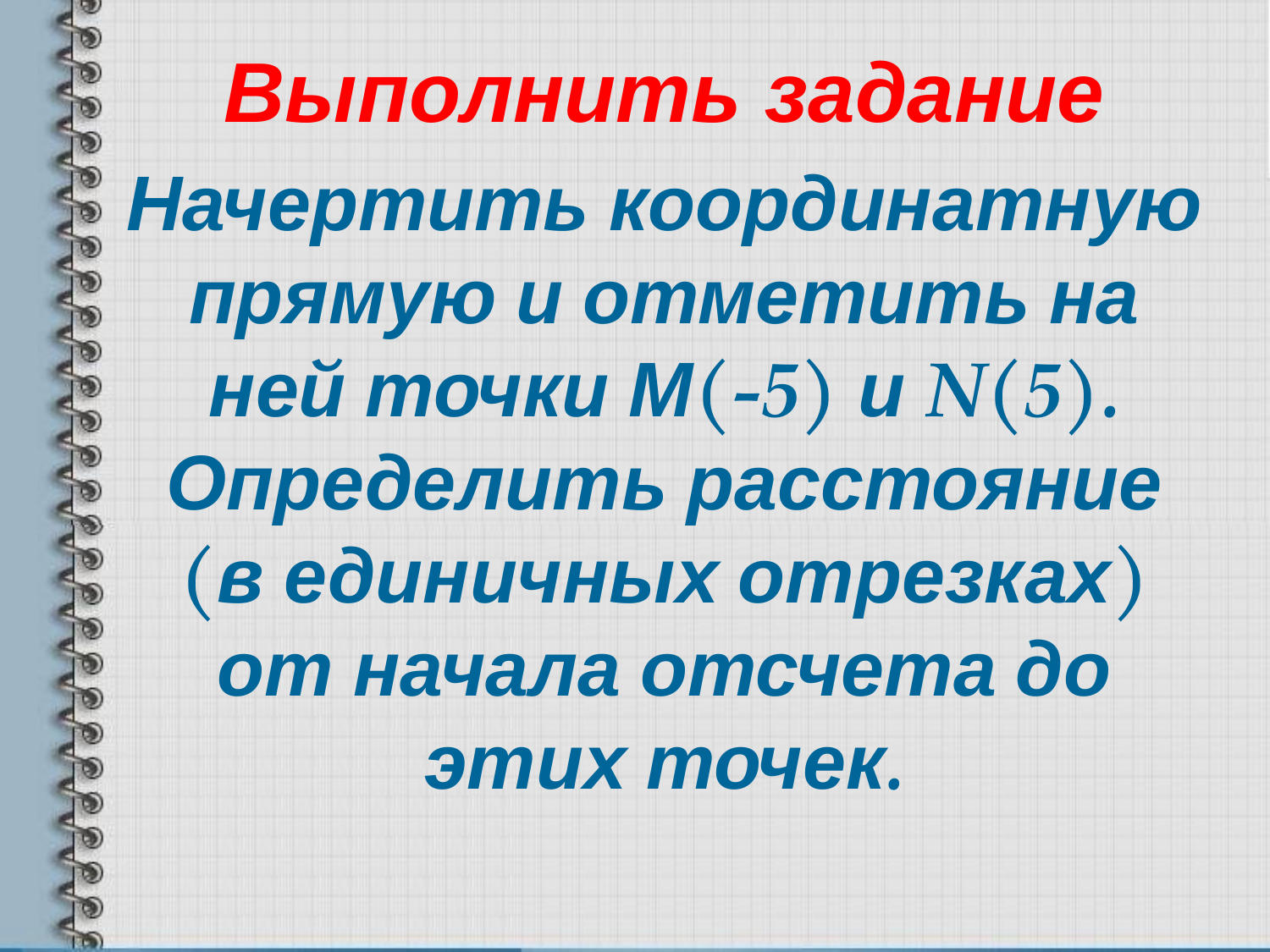

Выполнить задание
Начертить координатную прямую и отметить на ней точки М(-5) и N(5). Определить расстояние (в единичных отрезках) от начала отсчета до этих точек.